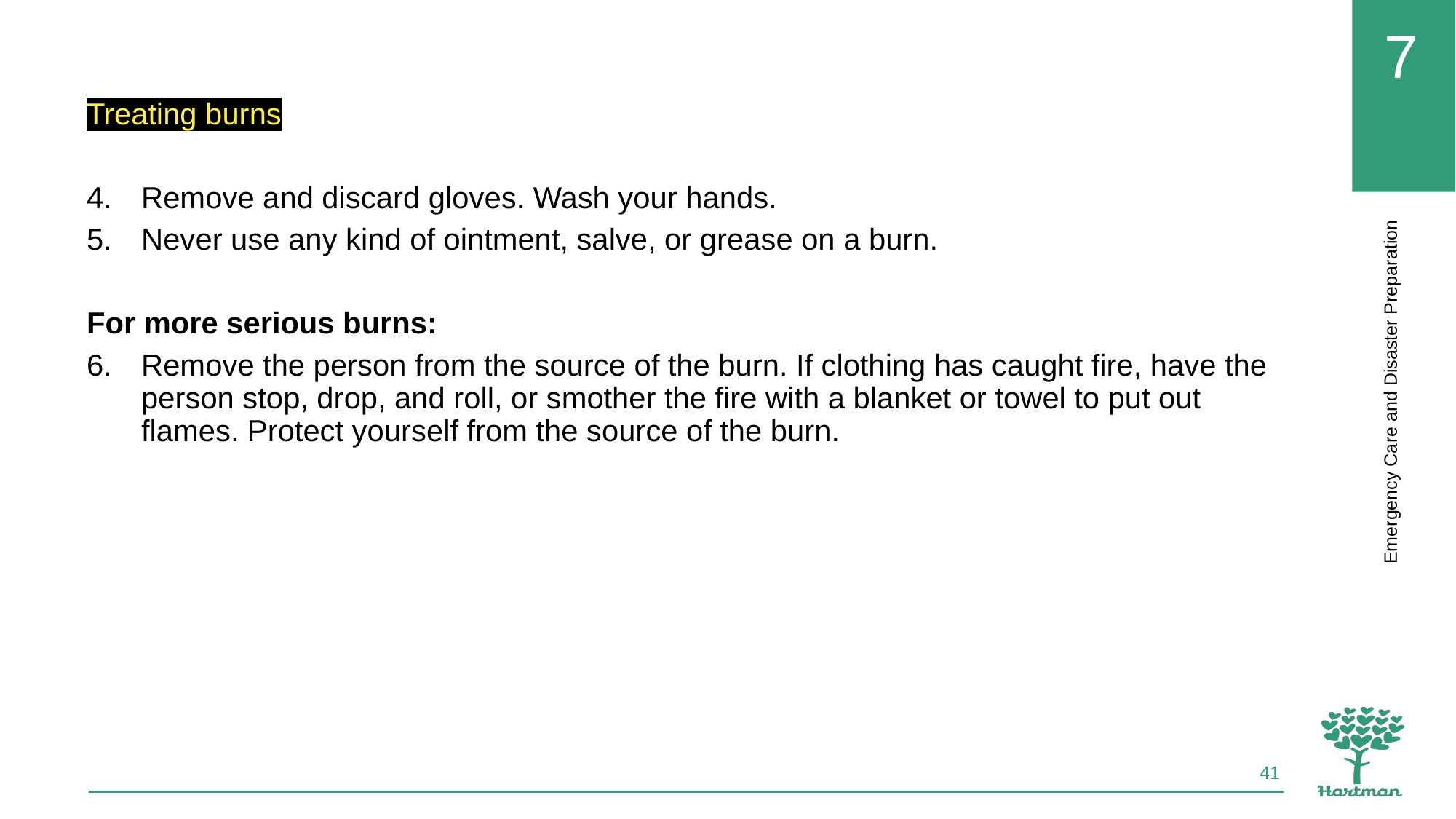

Treating burns

Remove and discard gloves. Wash your hands.
Never use any kind of ointment, salve, or grease on a burn.

For more serious burns:
Remove the person from the source of the burn. If clothing has caught fire, have the person stop, drop, and roll, or smother the fire with a blanket or towel to put out flames. Protect yourself from the source of the burn.

41